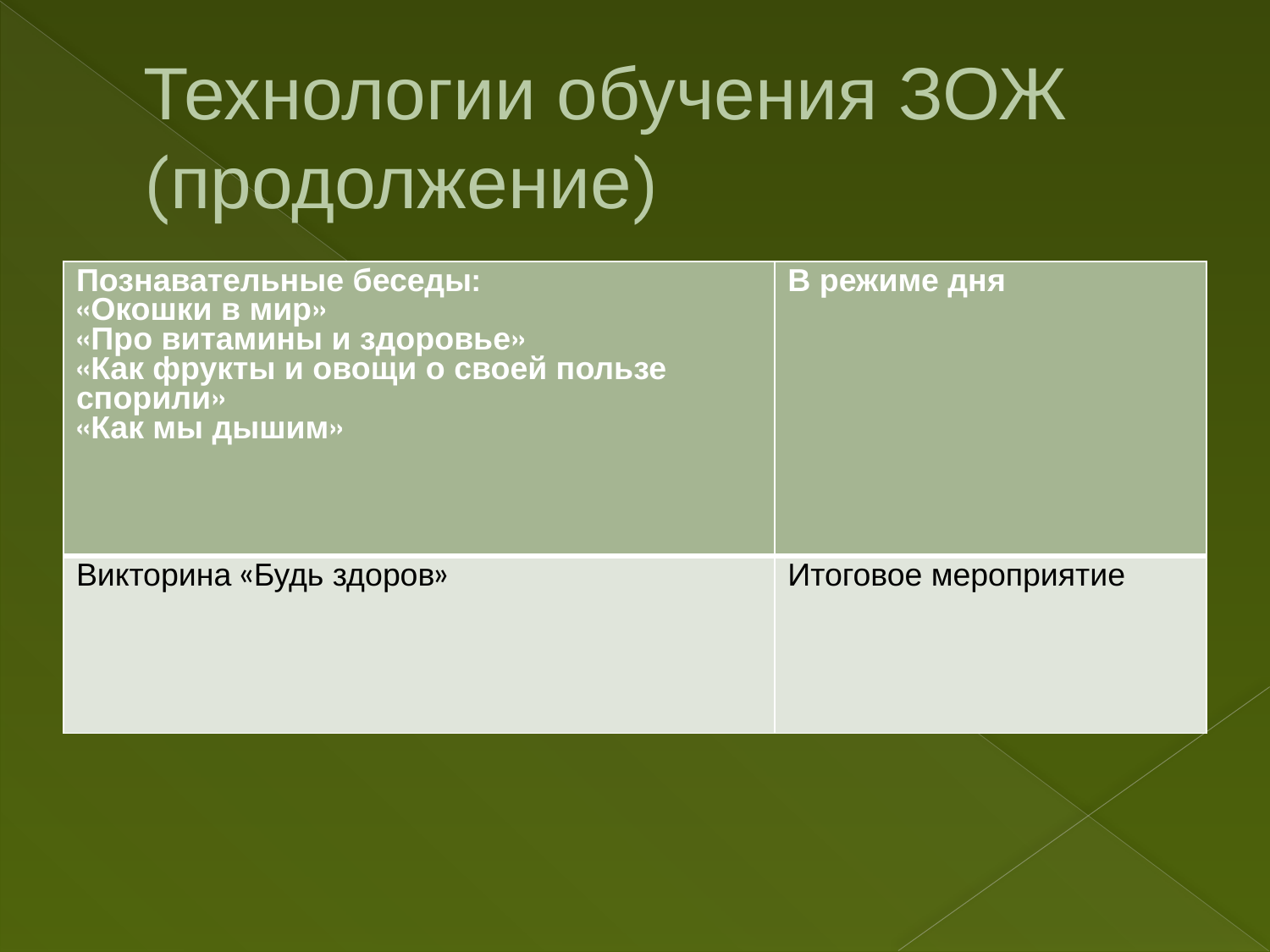

# Технологии обучения ЗОЖ (продолжение)
| Познавательные беседы: «Окошки в мир» «Про витамины и здоровье» «Как фрукты и овощи о своей пользе спорили» «Как мы дышим» | В режиме дня |
| --- | --- |
| Викторина «Будь здоров» | Итоговое мероприятие |